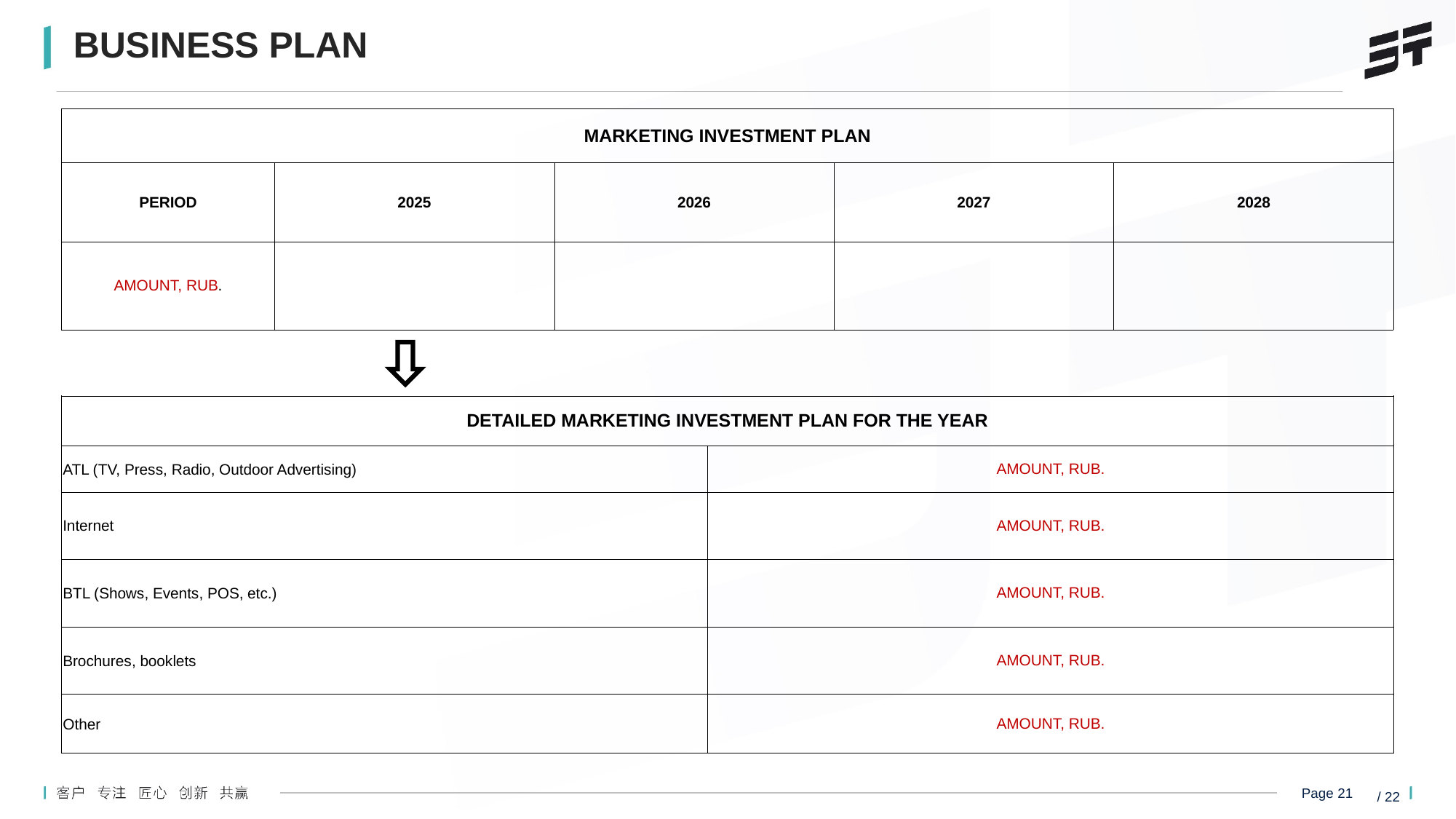

BUSINESS PLAN
| MARKETING INVESTMENT PLAN |  |  |  |  |
| --- | --- | --- | --- | --- |
| PERIOD | 2025 | 2026 | 2027 | 2028 |
| AMOUNT, RUB. |  |  |  |  |

| DETAILED MARKETING INVESTMENT PLAN FOR THE YEAR |  |
| --- | --- |
| ATL (TV, Press, Radio, Outdoor Advertising) | AMOUNT, RUB. |
| Internet | AMOUNT, RUB. |
| BTL (Shows, Events, POS, etc.) | AMOUNT, RUB. |
| Brochures, booklets | AMOUNT, RUB. |
| Other | AMOUNT, RUB. |